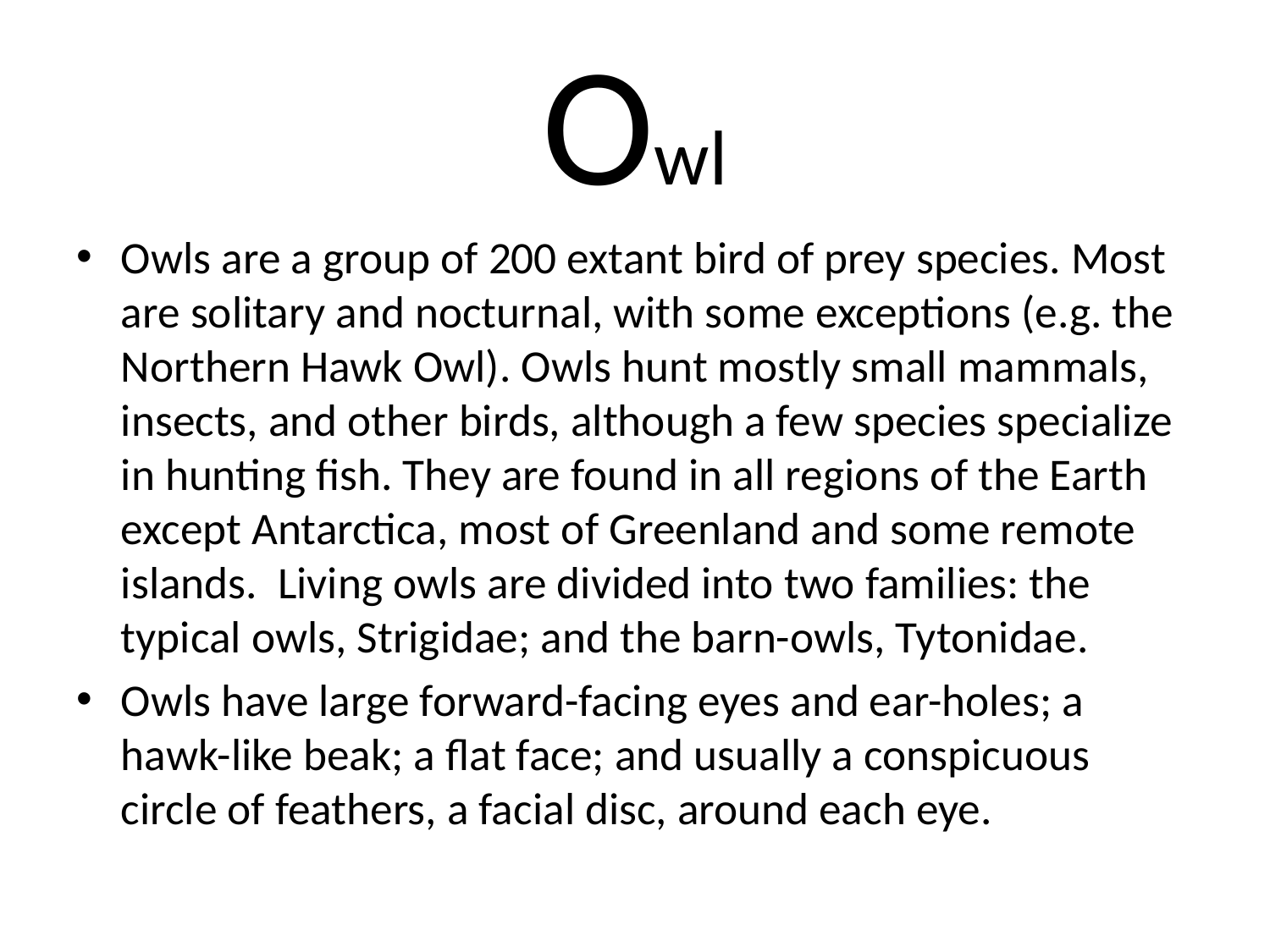

# Owl
Owls are a group of 200 extant bird of prey species. Most are solitary and nocturnal, with some exceptions (e.g. the Northern Hawk Owl). Owls hunt mostly small mammals, insects, and other birds, although a few species specialize in hunting fish. They are found in all regions of the Earth except Antarctica, most of Greenland and some remote islands.  Living owls are divided into two families: the typical owls, Strigidae; and the barn-owls, Tytonidae.
Owls have large forward-facing eyes and ear-holes; a hawk-like beak; a flat face; and usually a conspicuous circle of feathers, a facial disc, around each eye.